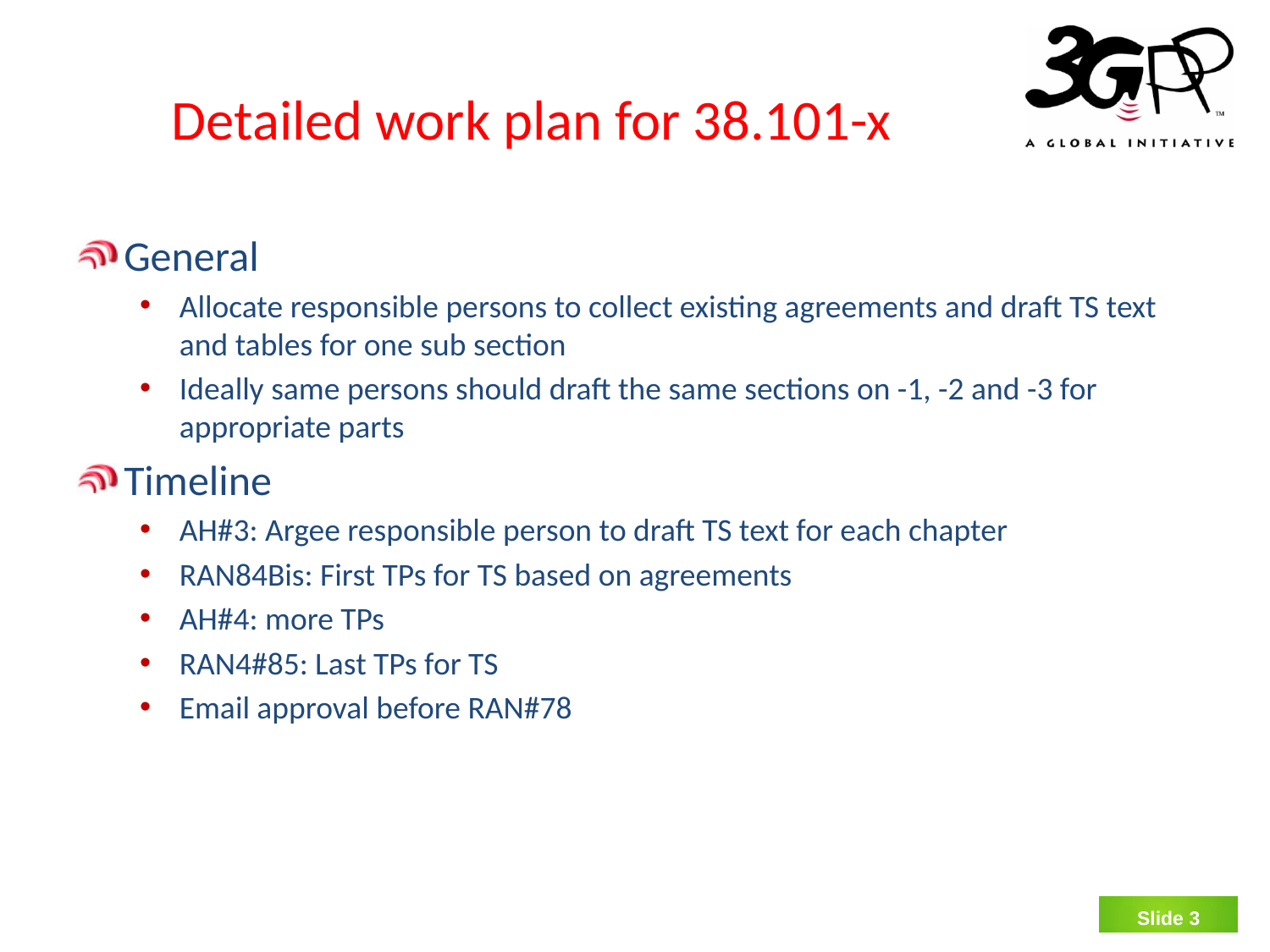

# Detailed work plan for 38.101-x
General
Allocate responsible persons to collect existing agreements and draft TS text and tables for one sub section
Ideally same persons should draft the same sections on -1, -2 and -3 for appropriate parts
Timeline
AH#3: Argee responsible person to draft TS text for each chapter
RAN84Bis: First TPs for TS based on agreements
AH#4: more TPs
RAN4#85: Last TPs for TS
Email approval before RAN#78

Slide 3